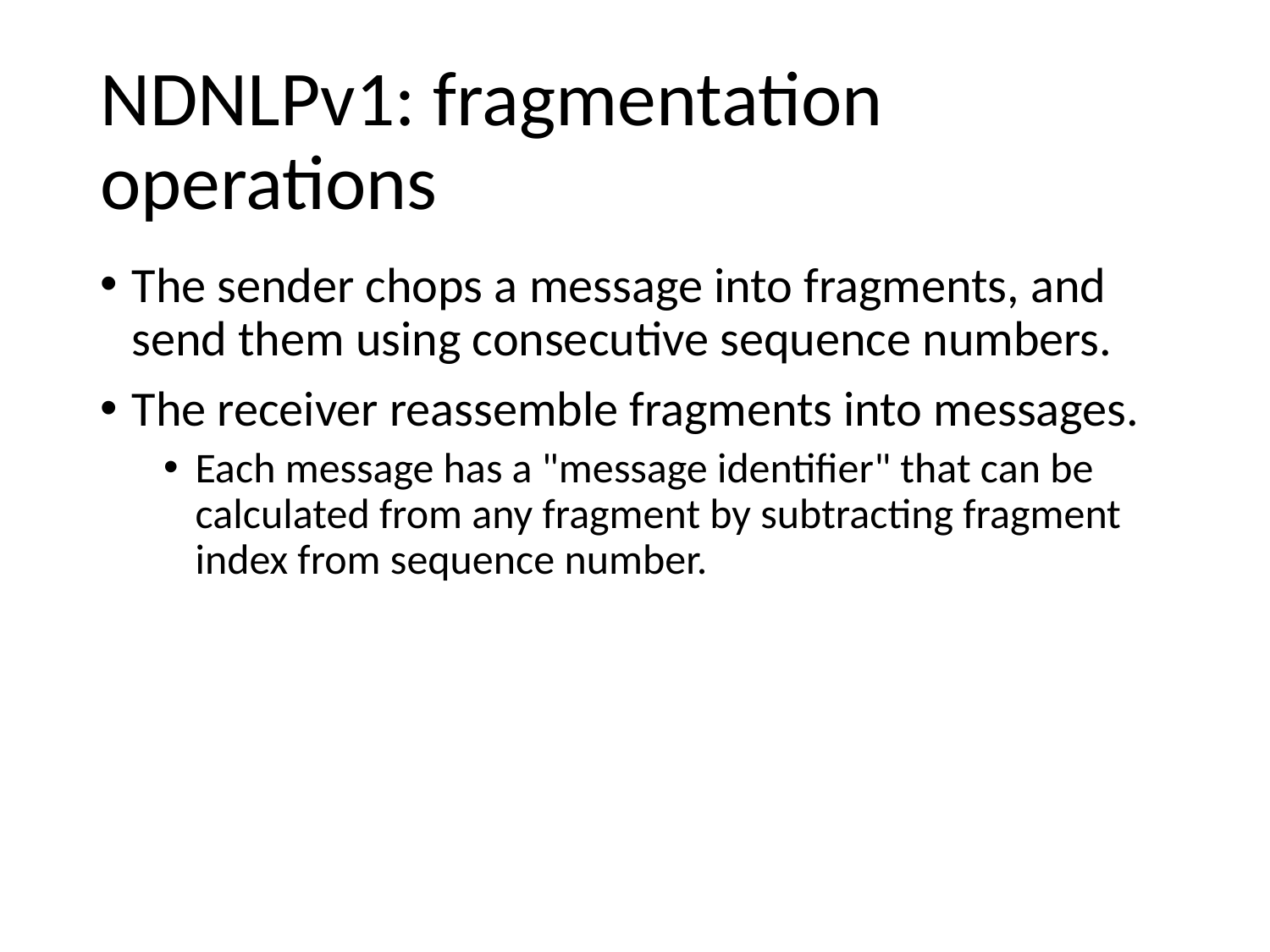

# NDNLPv1: fragmentation operations
The sender chops a message into fragments, and send them using consecutive sequence numbers.
The receiver reassemble fragments into messages.
Each message has a "message identifier" that can be calculated from any fragment by subtracting fragment index from sequence number.